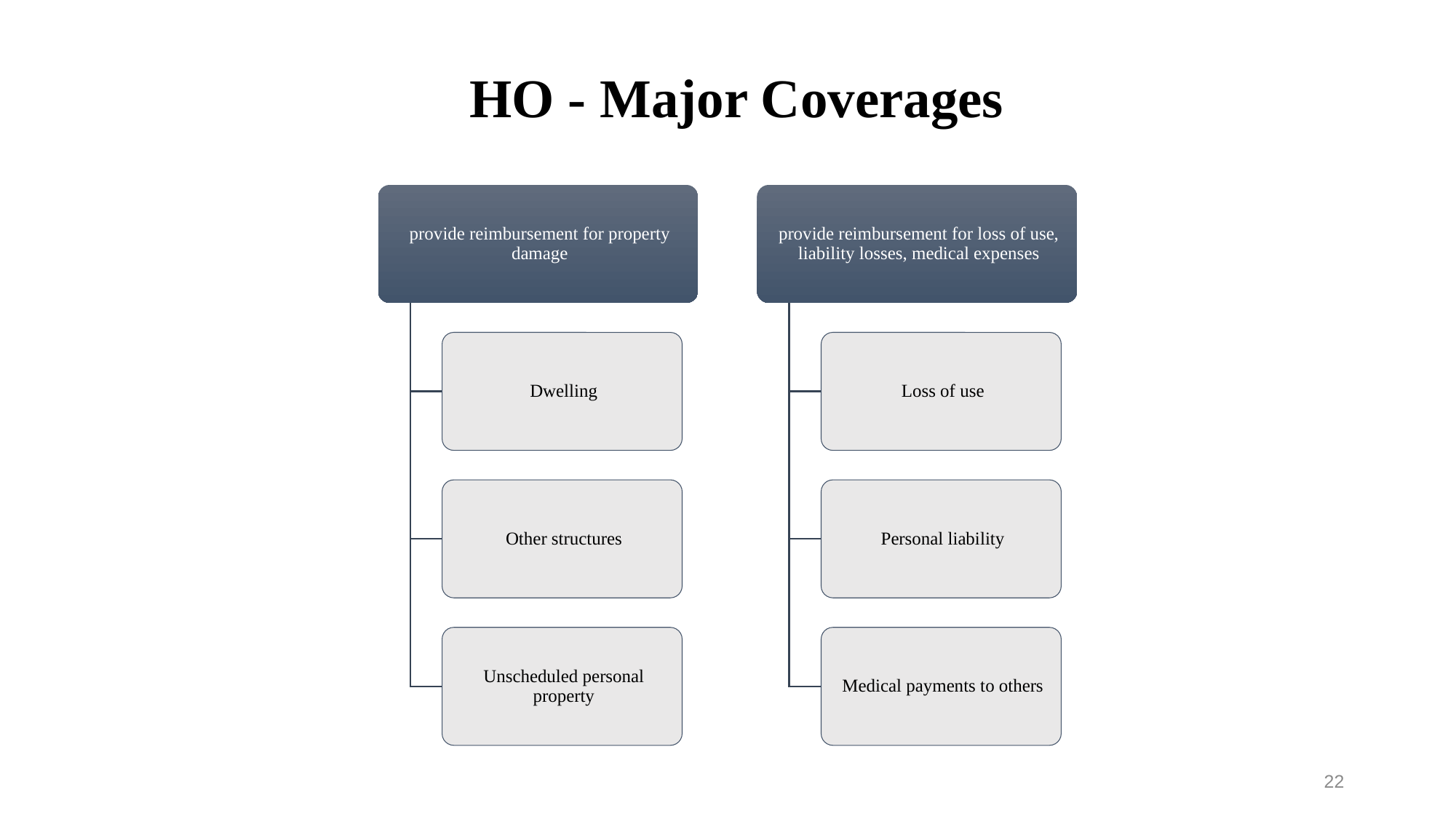

# HO - Major Coverages
provide reimbursement for property damage
Dwelling
Other structures
Unscheduled personal property
provide reimbursement for loss of use, liability losses, medical expenses
Loss of use
Personal liability
Medical payments to others
22